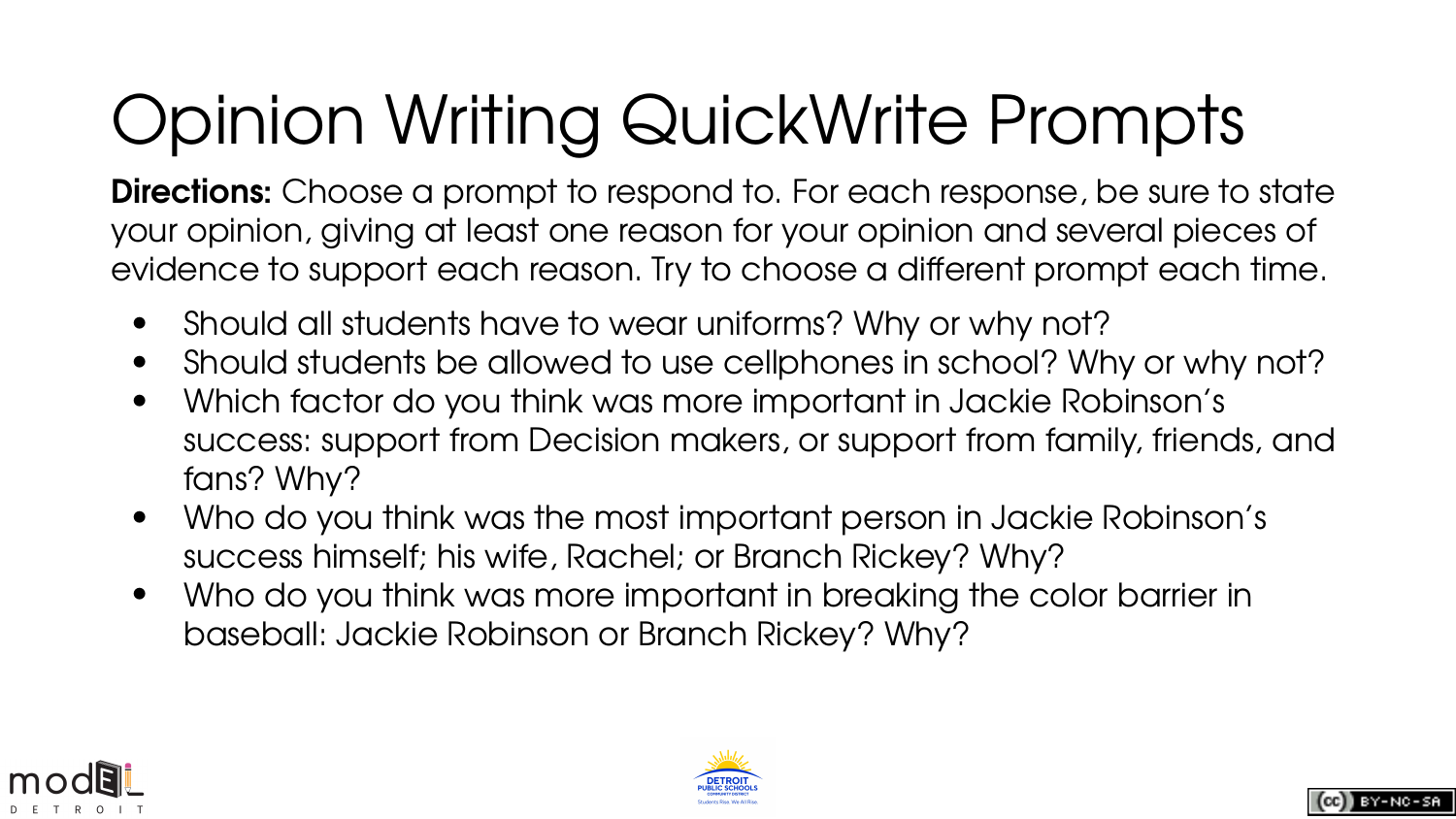

# Opinion Writing QuickWrite Prompts
Directions: Choose a prompt to respond to. For each response, be sure to state your opinion, giving at least one reason for your opinion and several pieces of evidence to support each reason. Try to choose a different prompt each time.
Should all students have to wear uniforms? Why or why not?
Should students be allowed to use cellphones in school? Why or why not?
Which factor do you think was more important in Jackie Robinson’s success: support from Decision makers, or support from family, friends, and fans? Why?
Who do you think was the most important person in Jackie Robinson’s success himself; his wife, Rachel; or Branch Rickey? Why?
Who do you think was more important in breaking the color barrier in baseball: Jackie Robinson or Branch Rickey? Why?